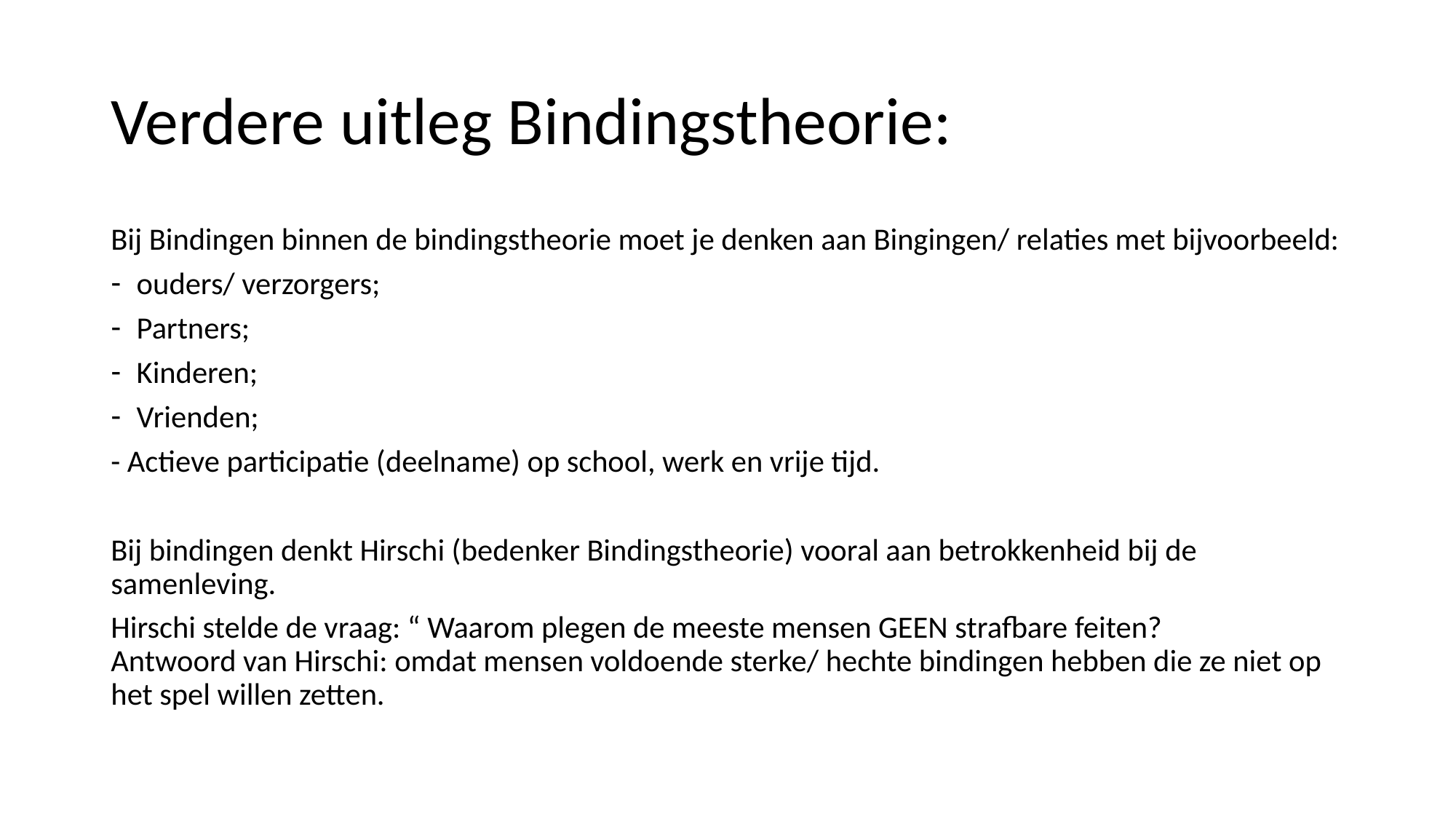

# Verdere uitleg Bindingstheorie:
Bij Bindingen binnen de bindingstheorie moet je denken aan Bingingen/ relaties met bijvoorbeeld:
ouders/ verzorgers;
Partners;
Kinderen;
Vrienden;
- Actieve participatie (deelname) op school, werk en vrije tijd.

Bij bindingen denkt Hirschi (bedenker Bindingstheorie) vooral aan betrokkenheid bij de samenleving.
Hirschi stelde de vraag: “ Waarom plegen de meeste mensen GEEN strafbare feiten?
Antwoord van Hirschi: omdat mensen voldoende sterke/ hechte bindingen hebben die ze niet op het spel willen zetten.